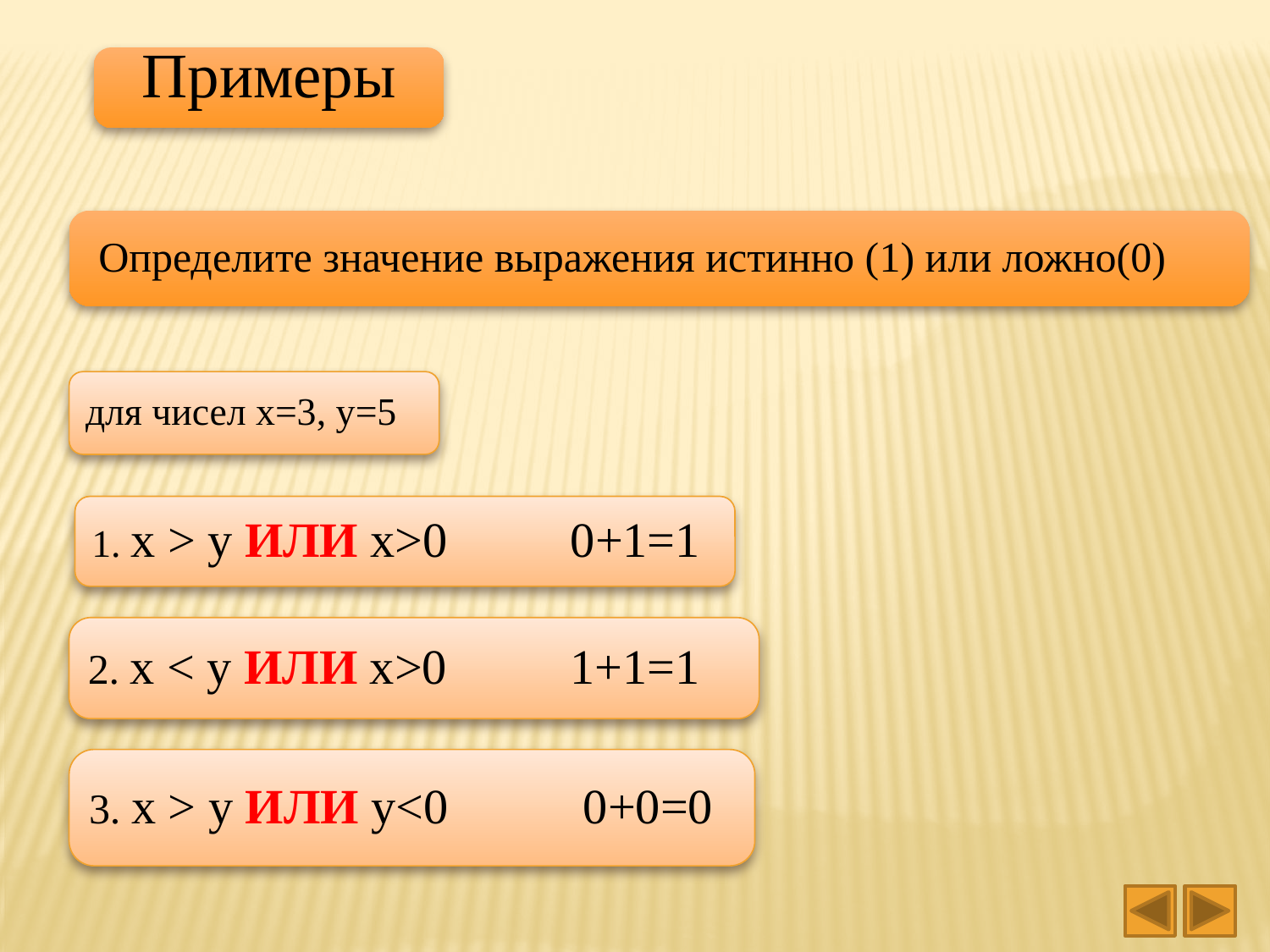

Примеры

 Определите значение выражения истинно (1) или ложно(0)
для чисел х=3, у=5
1. х > у ИЛИ х>0          0+1=1
2. х < у ИЛИ х>0          1+1=1
3. х > у ИЛИ y<0           0+0=0